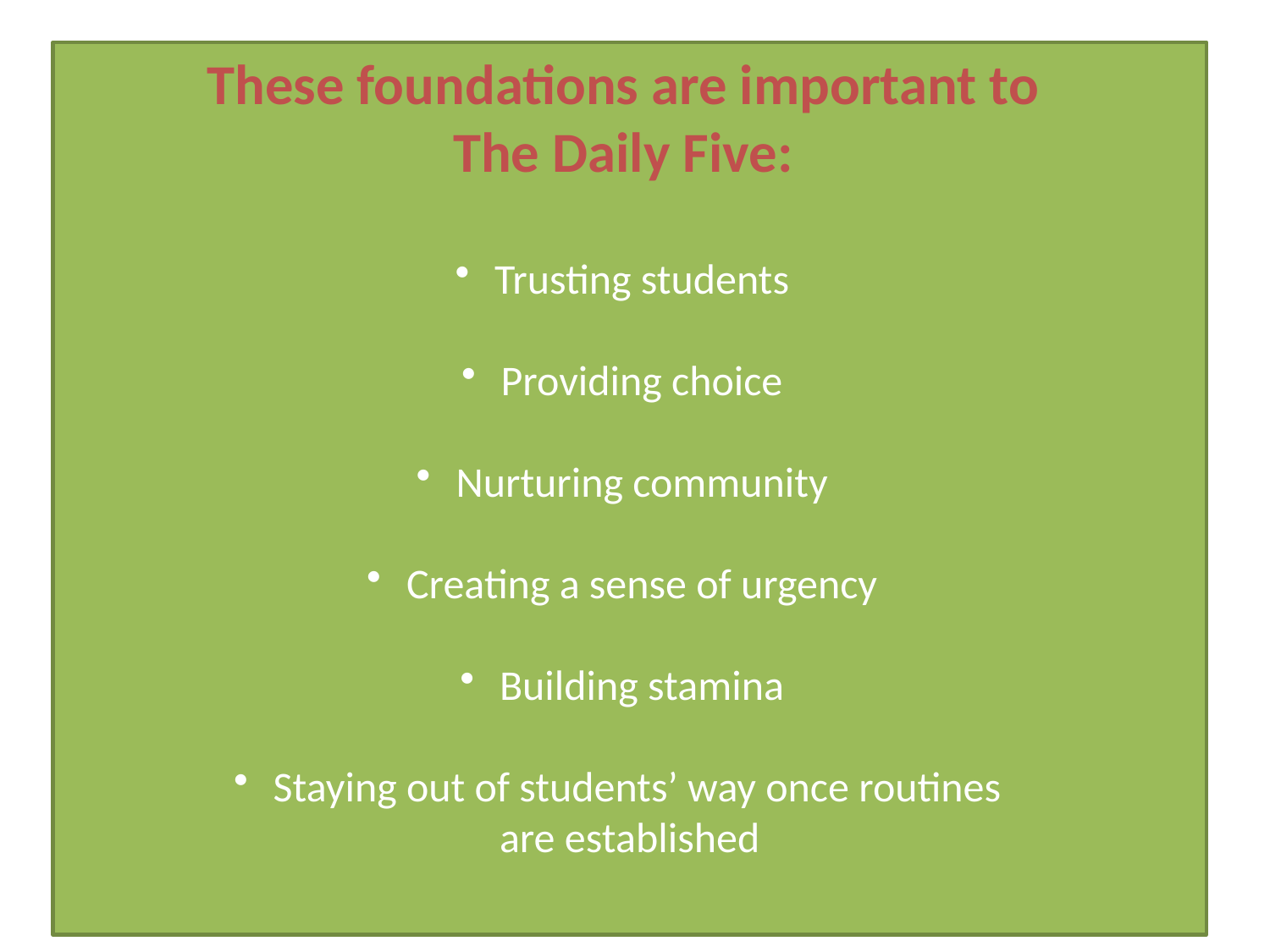

These foundations are important to
The Daily Five:

 Trusting students

 Providing choice

 Nurturing community

 Creating a sense of urgency

 Building stamina

 Staying out of students’ way once routines
are established